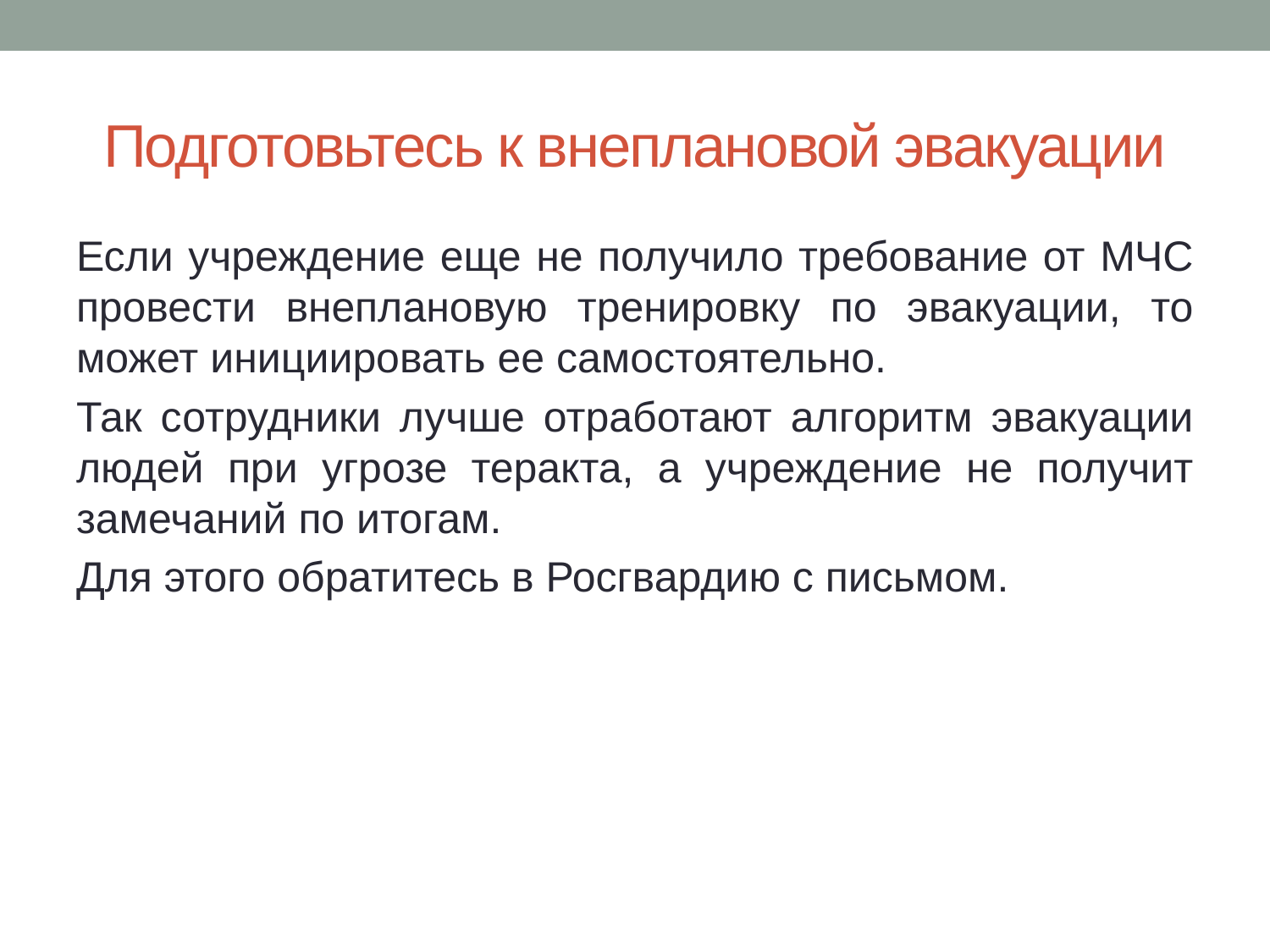

# Подготовьтесь к внеплановой эвакуации
Если учреждение еще не получило требование от МЧС провести внеплановую тренировку по эвакуации, то может инициировать ее самостоятельно.
Так сотрудники лучше отработают алгоритм эвакуации людей при угрозе теракта, а учреждение не получит замечаний по итогам.
Для этого обратитесь в Росгвардию с письмом.